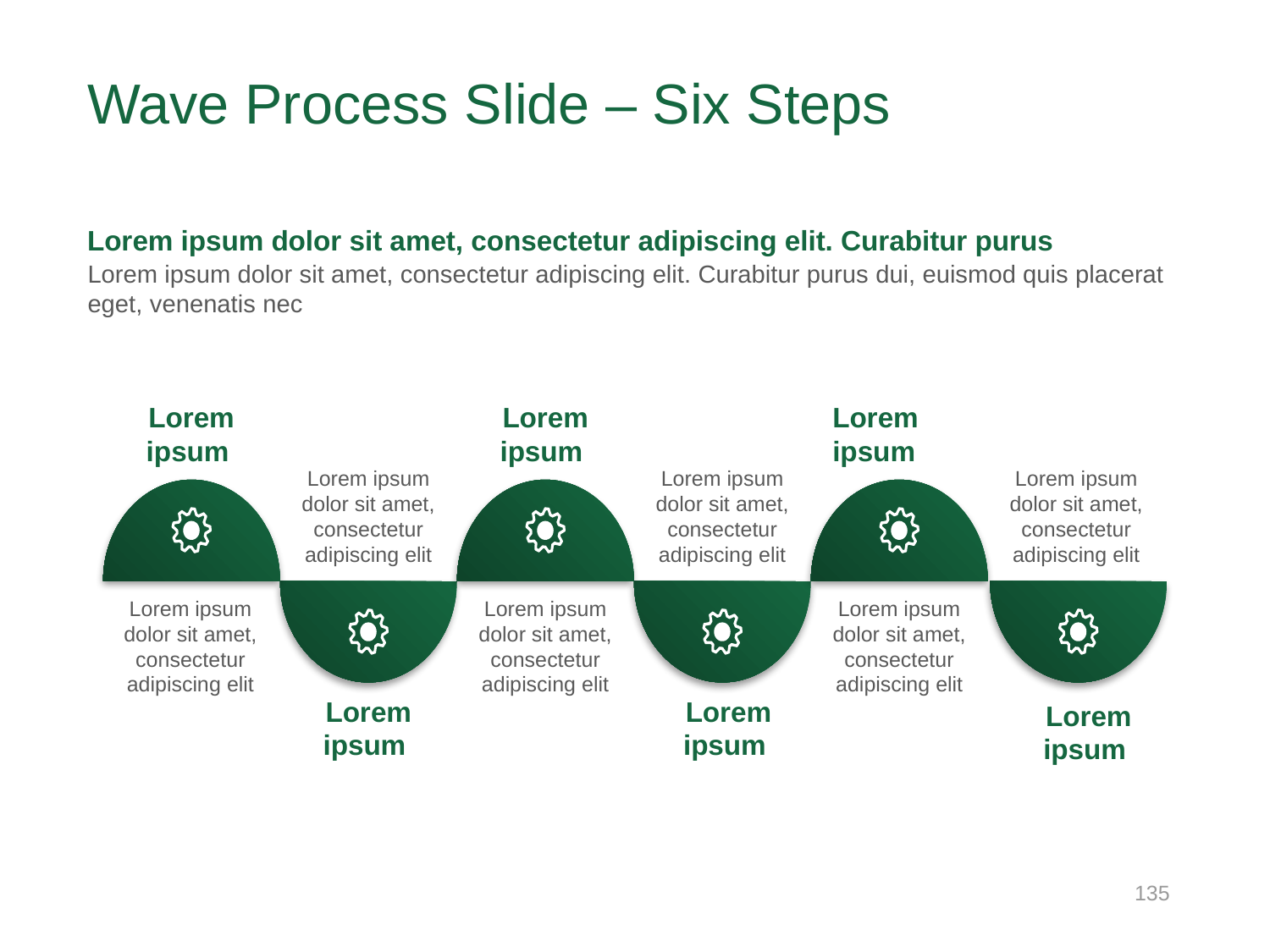

# Wave Process Slide – Six Steps
Lorem ipsum dolor sit amet, consectetur adipiscing elit. Curabitur purus
Lorem ipsum dolor sit amet, consectetur adipiscing elit. Curabitur purus dui, euismod quis placerat eget, venenatis nec
Lorem ipsum
Lorem ipsum
Lorem ipsum
Lorem ipsum dolor sit amet, consectetur adipiscing elit
Lorem ipsum dolor sit amet, consectetur adipiscing elit
Lorem ipsum dolor sit amet, consectetur adipiscing elit

Lorem ipsum dolor sit amet, consectetur adipiscing elit
Lorem ipsum dolor sit amet, consectetur adipiscing elit
Lorem ipsum dolor sit amet, consectetur adipiscing elit

Lorem ipsum
Lorem ipsum
Lorem ipsum
135